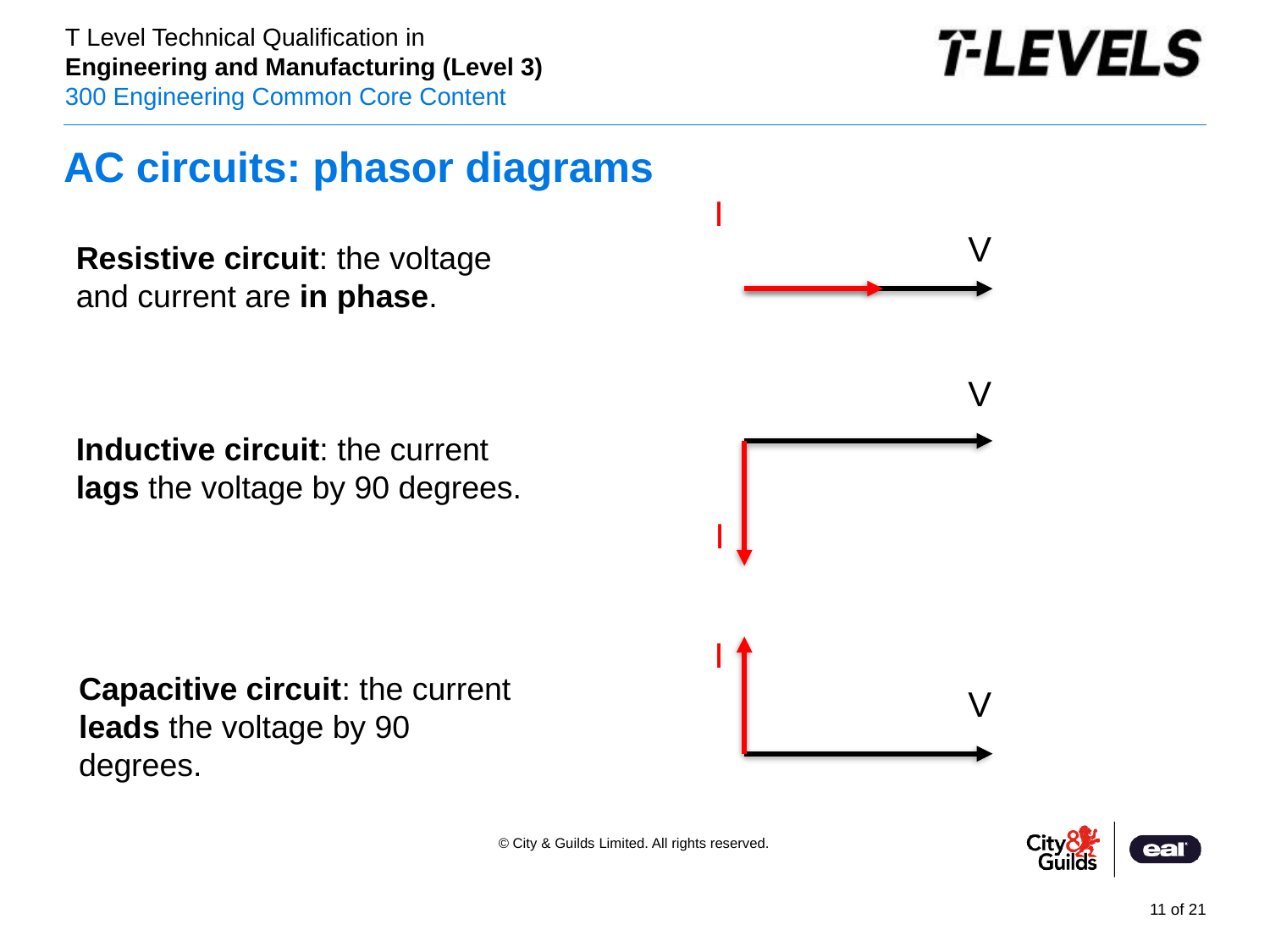

# AC circuits: phasor diagrams
I
V
Resistive circuit: the voltage and current are in phase.
V
Inductive circuit: the current lags the voltage by 90 degrees.
I
I
Capacitive circuit: the current leads the voltage by 90 degrees.
V